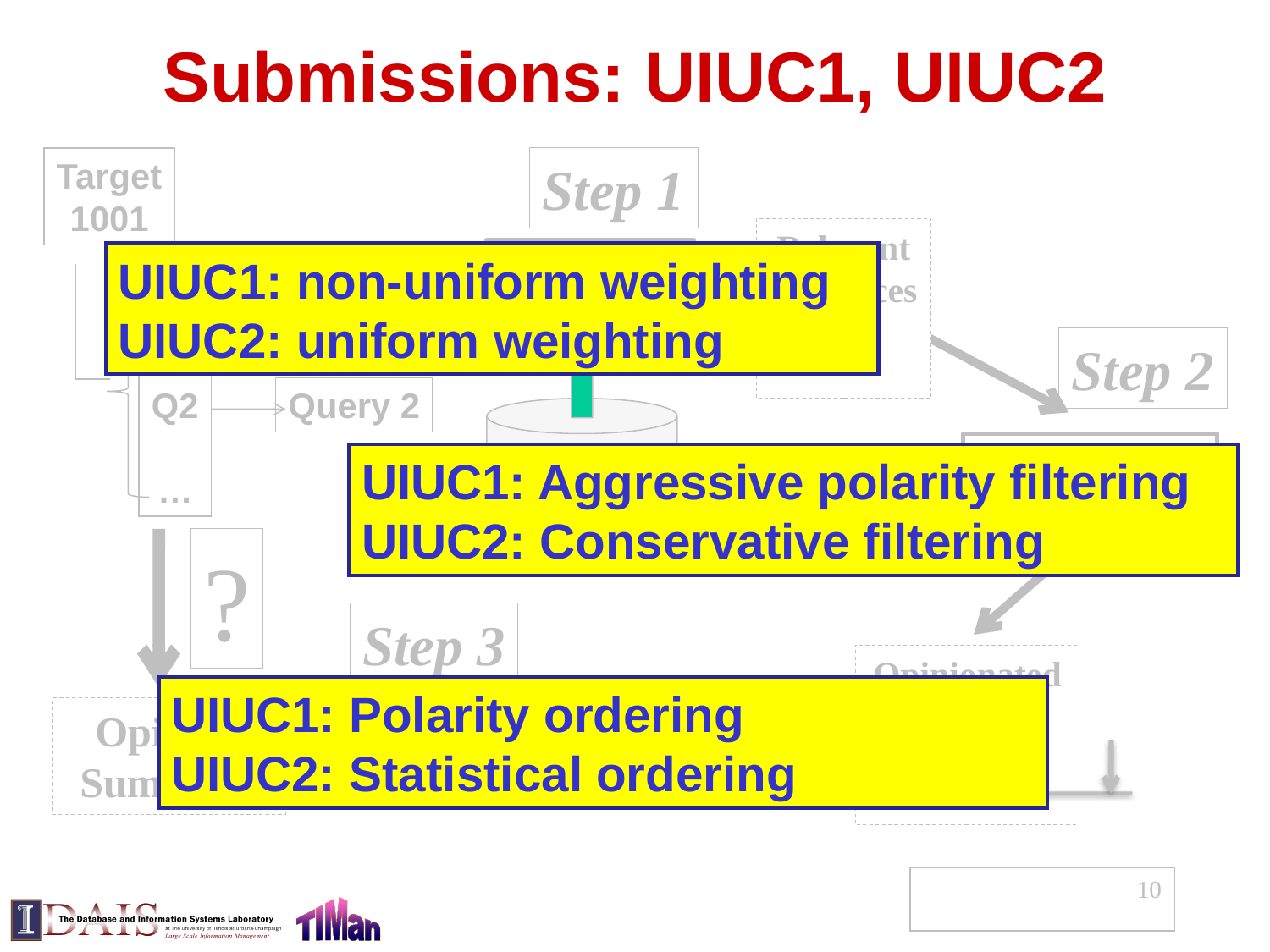

# Submissions: UIUC1, UIUC2
Target
1001
Step 1
Relevant Sentences
Sentence
Retrieval
Query 1

Query 2
Doc
UIUC1: non-uniform weighting
UIUC2: uniform weighting
UIUC1: Aggressive polarity filtering
UIUC2: Conservative filtering
UIUC1: Polarity ordering
UIUC2: Statistical ordering
Q1

Q2

…

Step 2
Sentence
Filtering
Opinionated Relevant Sentences
?
Step 3
Sentence
Organization
Opinion
Summary
10